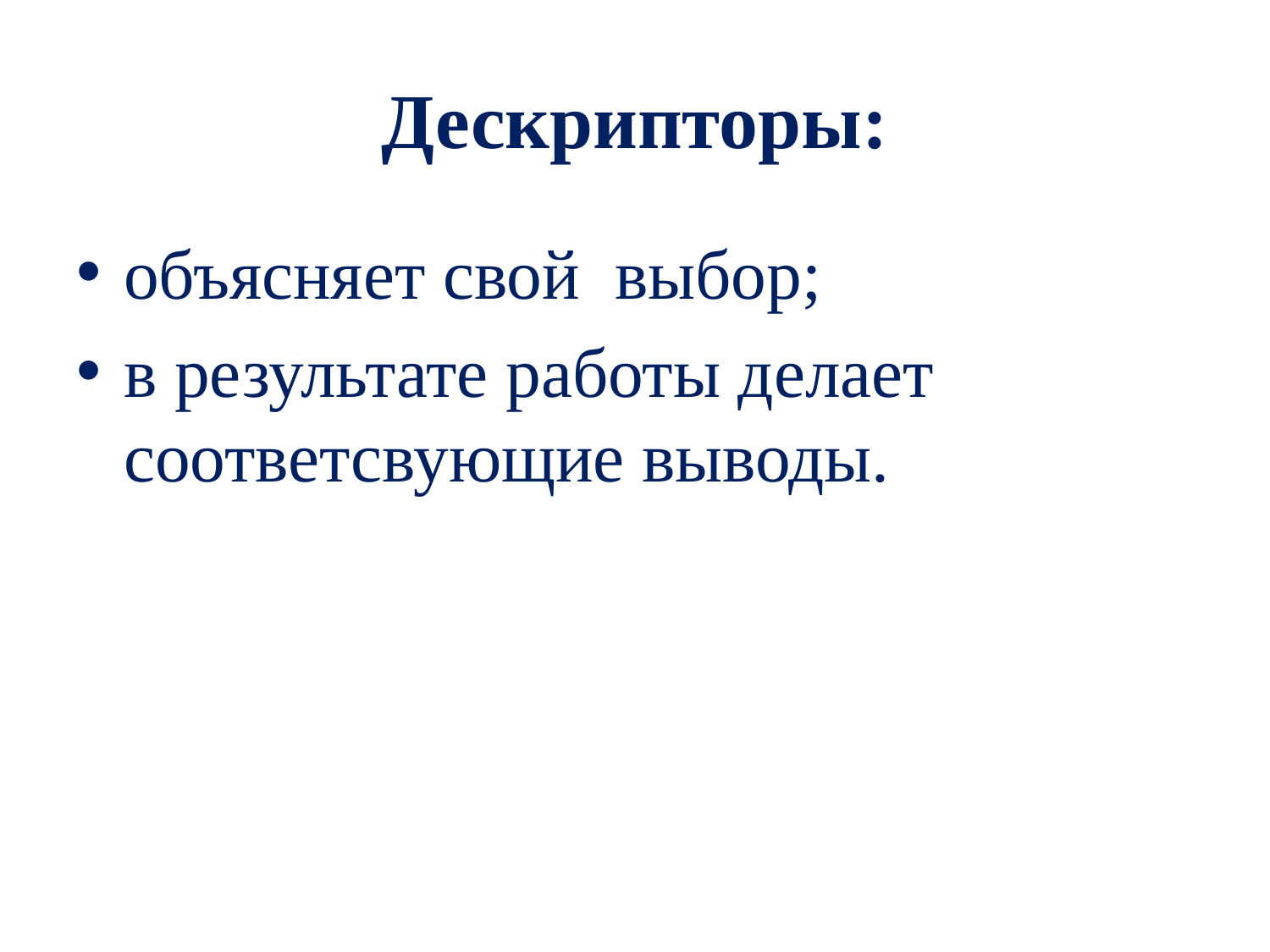

# Дескрипторы:
объясняет свой  выбор;
в результате работы делает соответсвующие выводы.